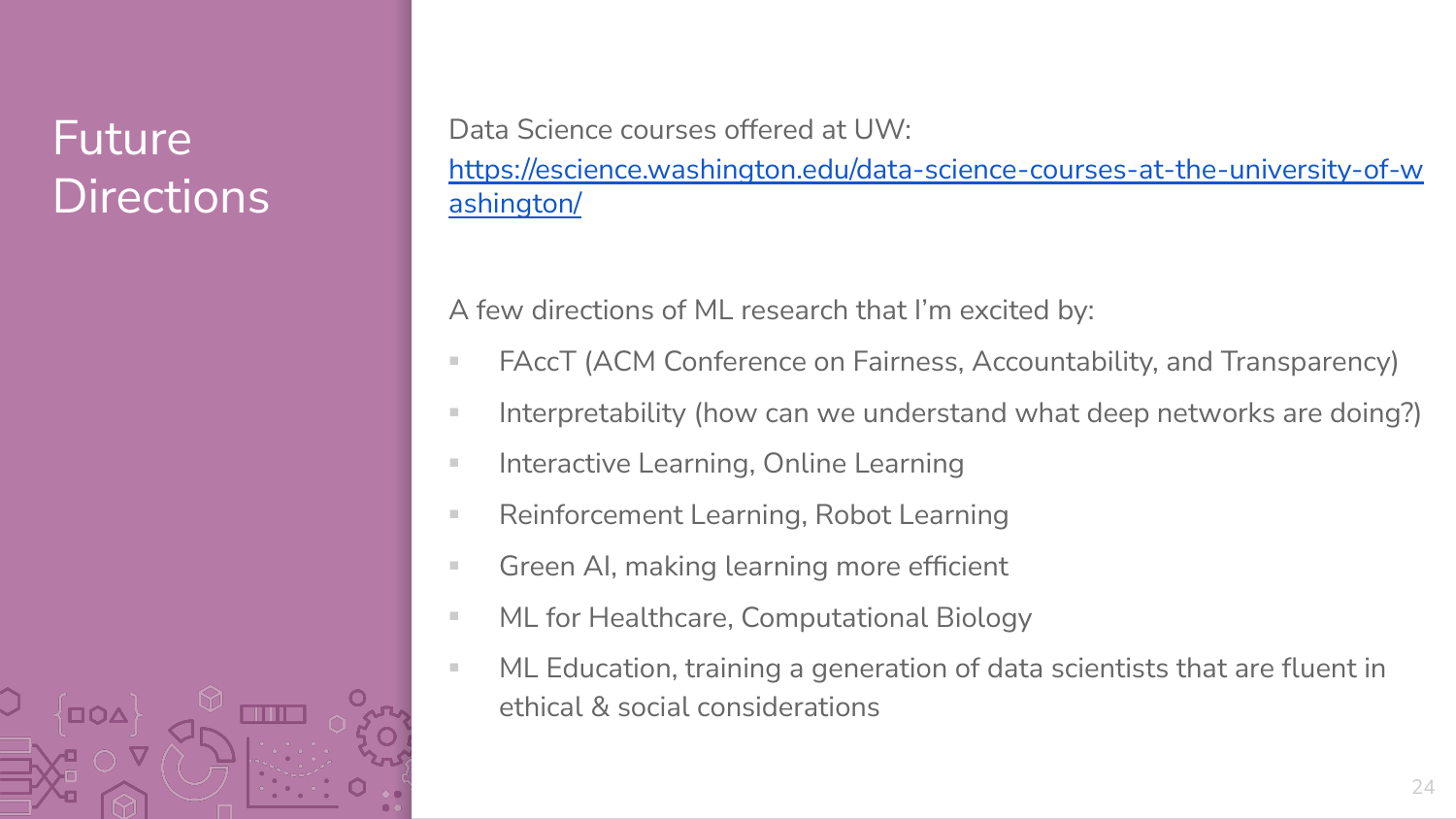

# Future Directions
Data Science courses offered at UW: https://escience.washington.edu/data-science-courses-at-the-university-of-washington/

A few directions of ML research that I’m excited by:
FAccT (ACM Conference on Fairness, Accountability, and Transparency)
Interpretability (how can we understand what deep networks are doing?)
Interactive Learning, Online Learning
Reinforcement Learning, Robot Learning
Green AI, making learning more efficient
ML for Healthcare, Computational Biology
ML Education, training a generation of data scientists that are fluent in ethical & social considerations
24